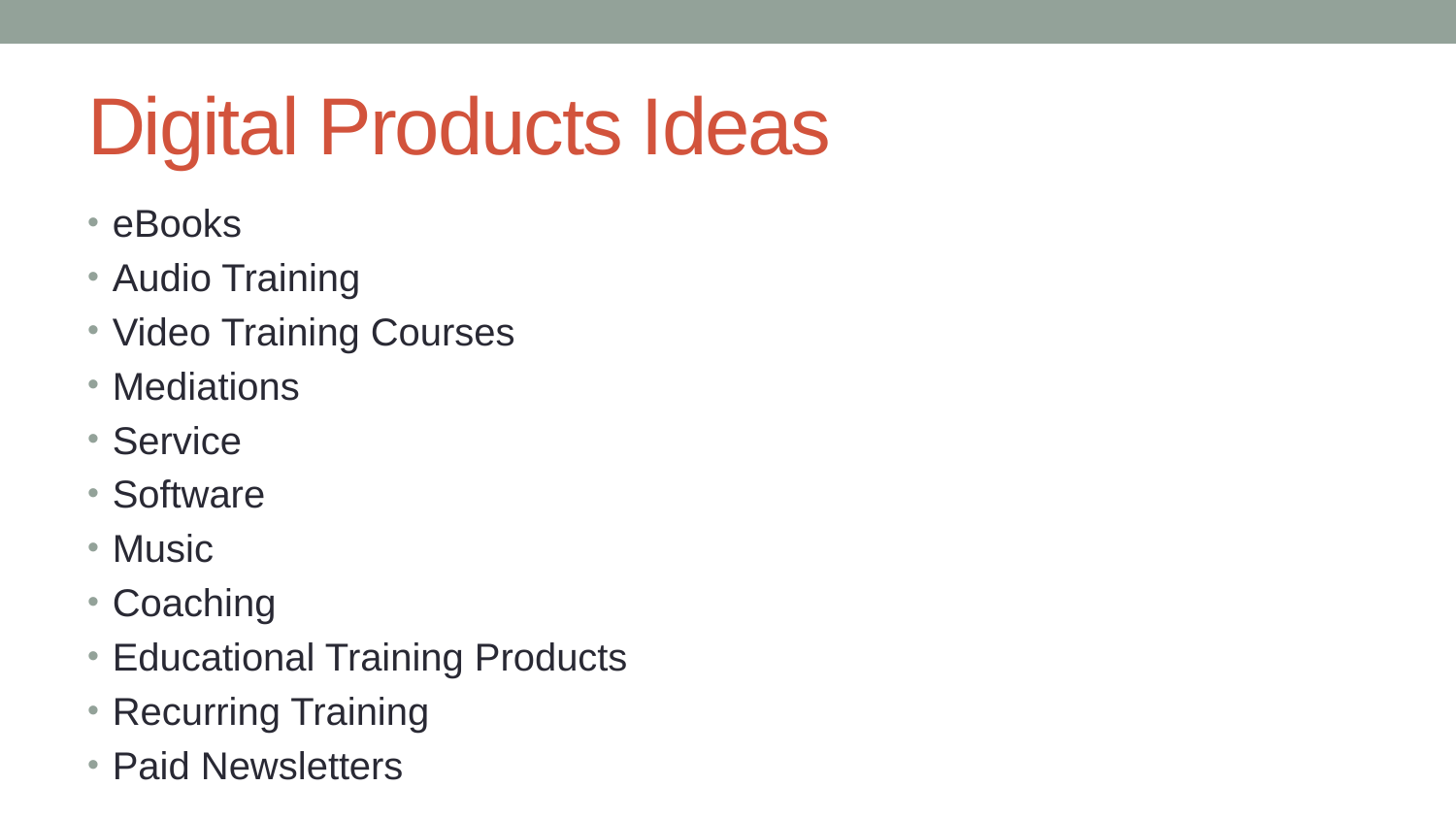

# Digital Products Ideas
eBooks
Audio Training
Video Training Courses
Mediations
Service
Software
Music
Coaching
Educational Training Products
Recurring Training
Paid Newsletters